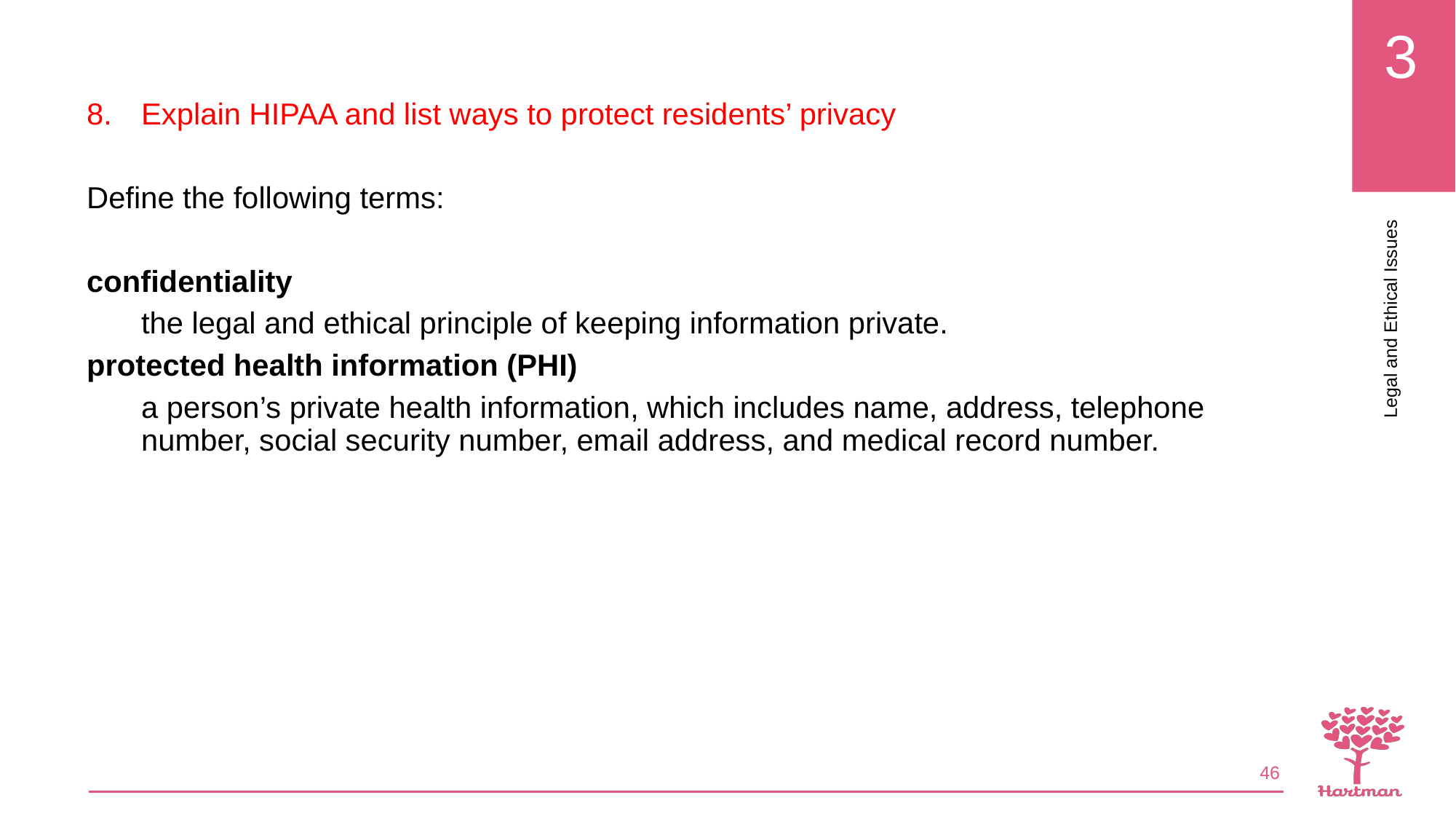

Explain HIPAA and list ways to protect residents’ privacy

Define the following terms:

confidentiality
the legal and ethical principle of keeping information private.
protected health information (PHI)
a person’s private health information, which includes name, address, telephone number, social security number, email address, and medical record number.

46